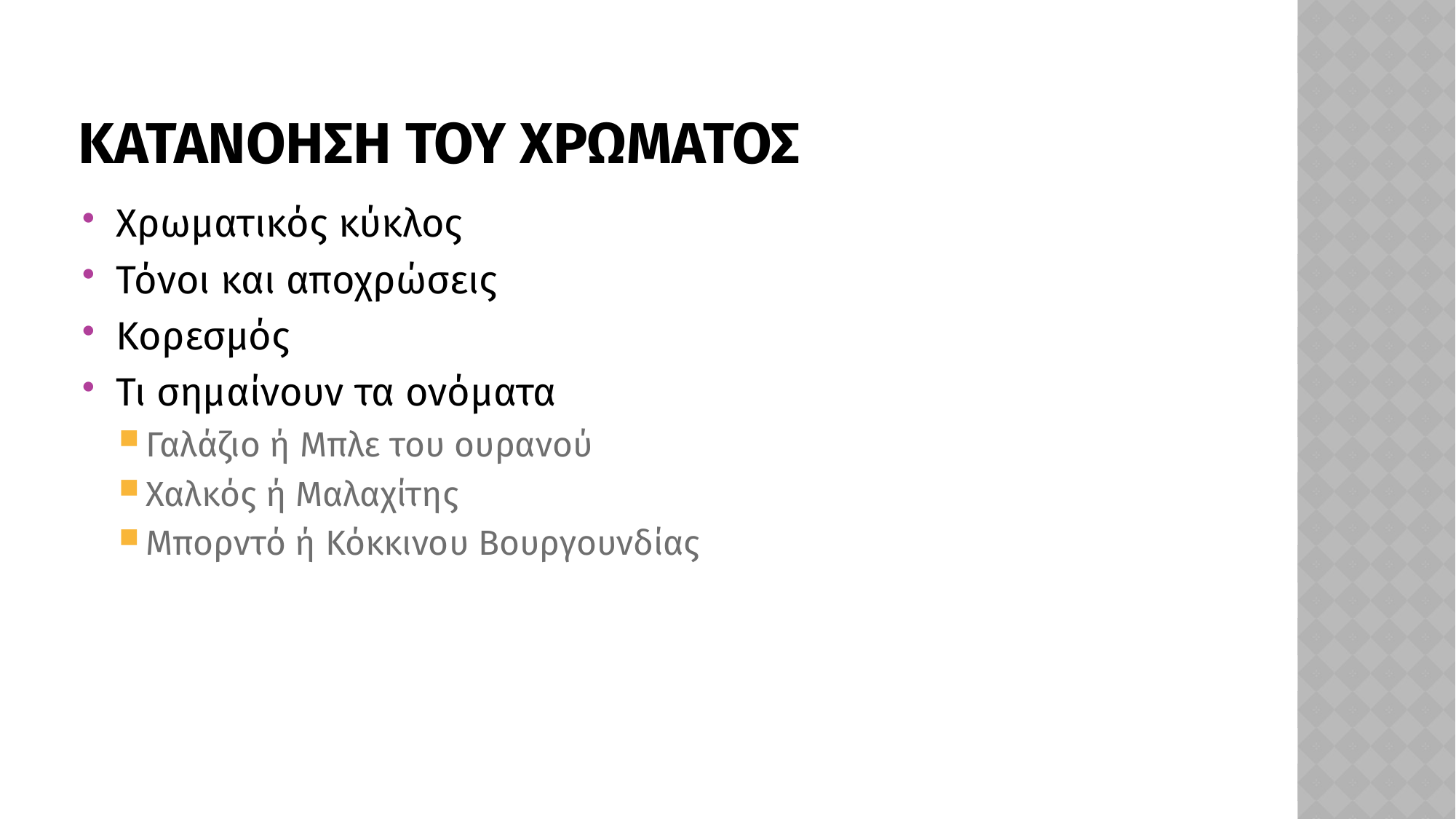

# ΚΑΤΑΝΟΗΣΗ ΤΟΥ ΧΡΩΜΑΤΟΣ
Χρωματικός κύκλος
Τόνοι και αποχρώσεις
Κορεσμός
Τι σημαίνουν τα ονόματα
Γαλάζιο ή Μπλε του ουρανού
Χαλκός ή Μαλαχίτης
Μπορντό ή Κόκκινου Βουργουνδίας